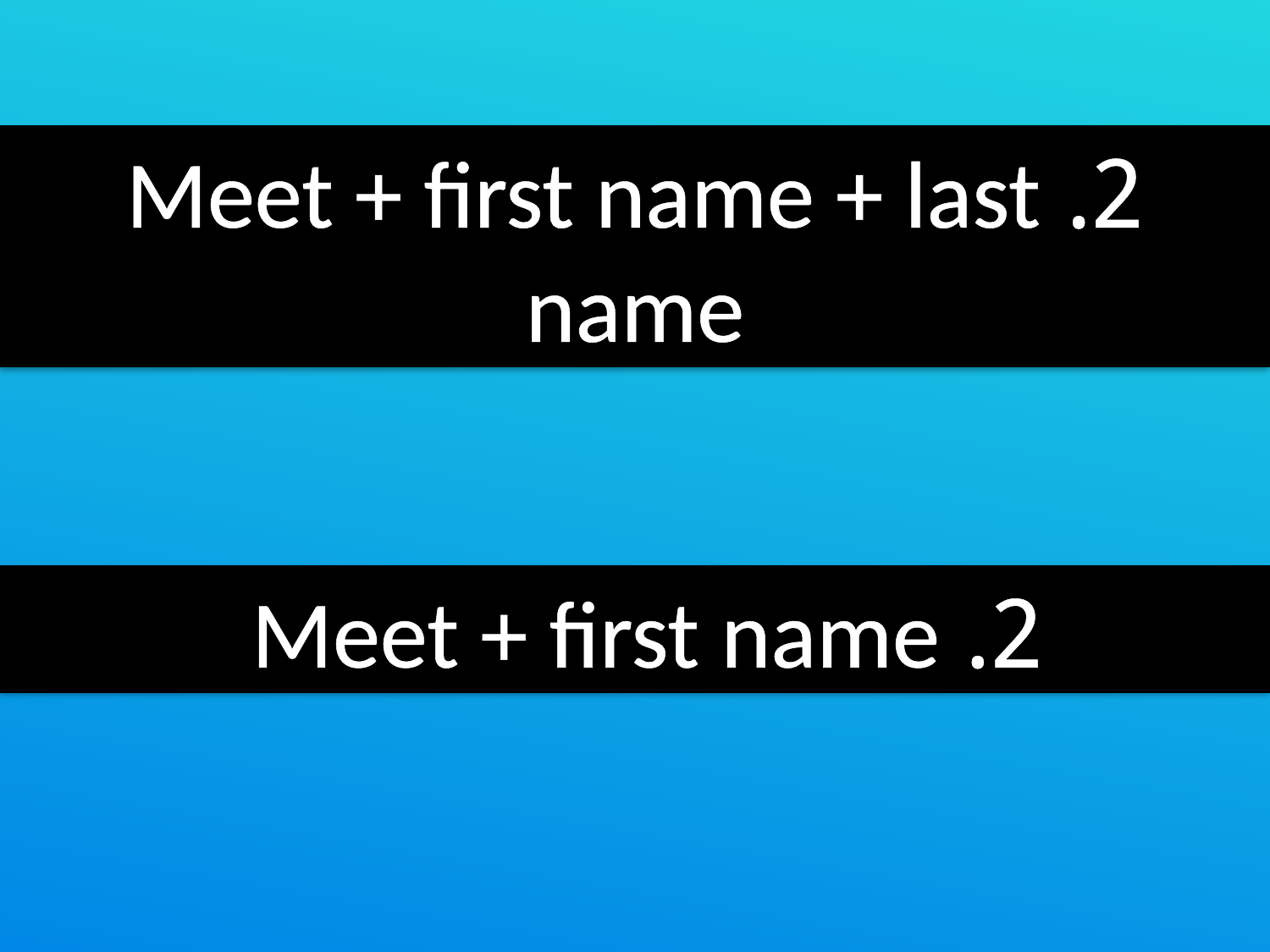

2. Meet + first name + last name
2. Meet + first name